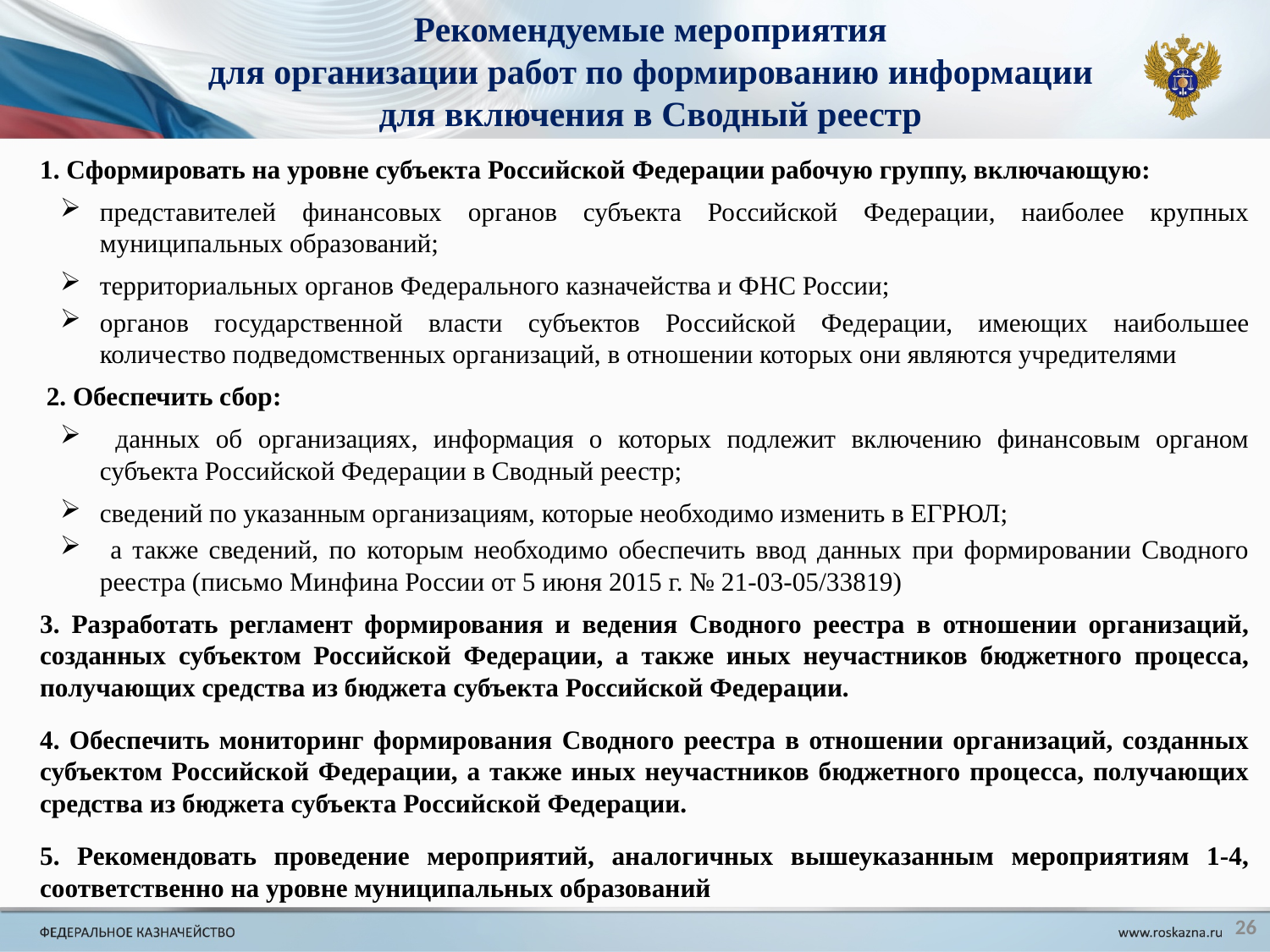

Рекомендуемые мероприятия
для организации работ по формированию информации
для включения в Сводный реестр
1. Сформировать на уровне субъекта Российской Федерации рабочую группу, включающую:
представителей финансовых органов субъекта Российской Федерации, наиболее крупных муниципальных образований;
территориальных органов Федерального казначейства и ФНС России;
органов государственной власти субъектов Российской Федерации, имеющих наибольшее количество подведомственных организаций, в отношении которых они являются учредителями
 2. Обеспечить сбор:
 данных об организациях, информация о которых подлежит включению финансовым органом субъекта Российской Федерации в Сводный реестр;
сведений по указанным организациям, которые необходимо изменить в ЕГРЮЛ;
 а также сведений, по которым необходимо обеспечить ввод данных при формировании Сводного реестра (письмо Минфина России от 5 июня 2015 г. № 21-03-05/33819)
3. Разработать регламент формирования и ведения Сводного реестра в отношении организаций, созданных субъектом Российской Федерации, а также иных неучастников бюджетного процесса, получающих средства из бюджета субъекта Российской Федерации.
4. Обеспечить мониторинг формирования Сводного реестра в отношении организаций, созданных субъектом Российской Федерации, а также иных неучастников бюджетного процесса, получающих средства из бюджета субъекта Российской Федерации.
5. Рекомендовать проведение мероприятий, аналогичных вышеуказанным мероприятиям 1-4, соответственно на уровне муниципальных образований

26